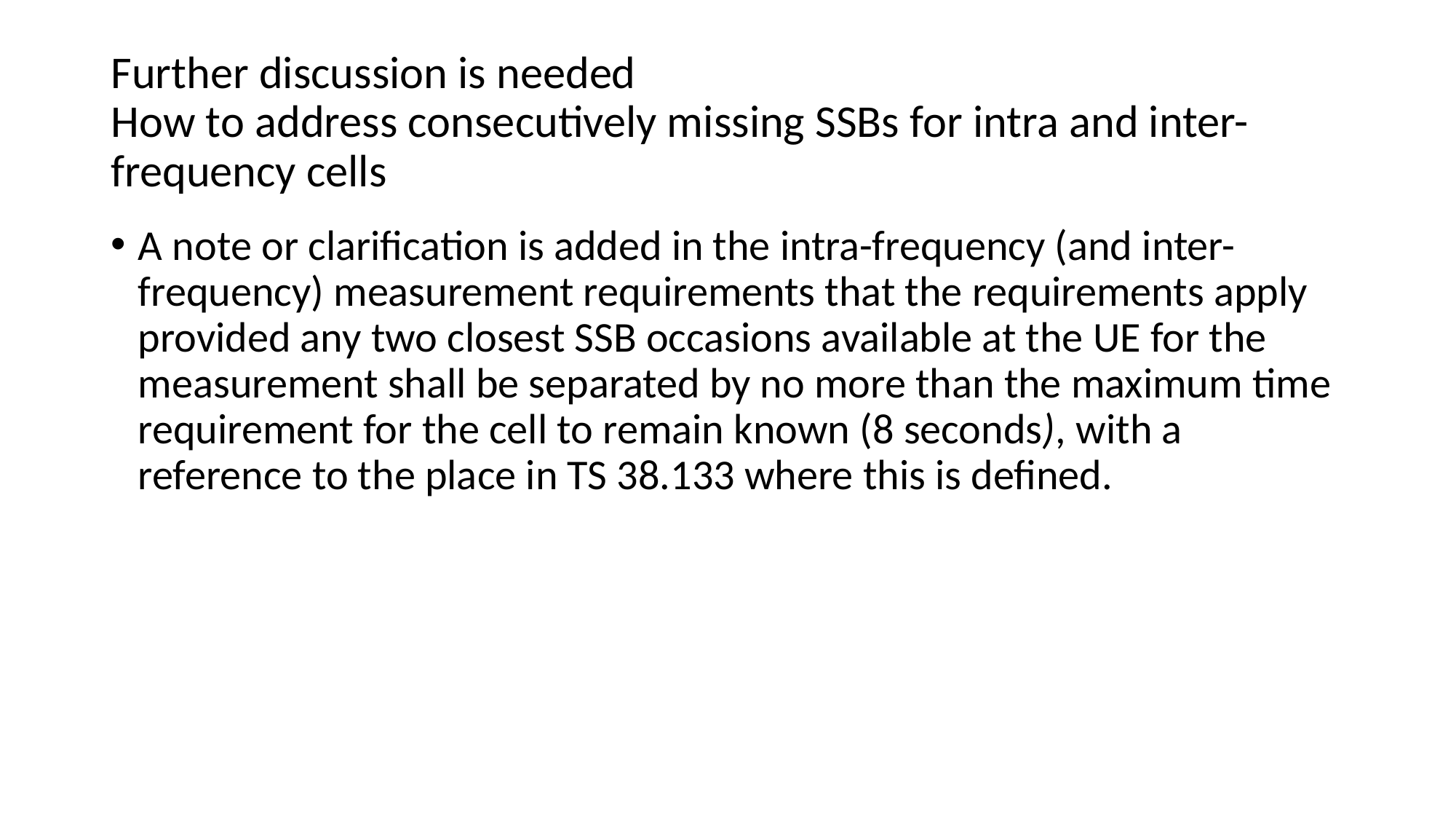

# Further discussion is needed How to address consecutively missing SSBs for intra and inter-frequency cells
A note or clarification is added in the intra-frequency (and inter-frequency) measurement requirements that the requirements apply provided any two closest SSB occasions available at the UE for the measurement shall be separated by no more than the maximum time requirement for the cell to remain known (8 seconds), with a reference to the place in TS 38.133 where this is defined.